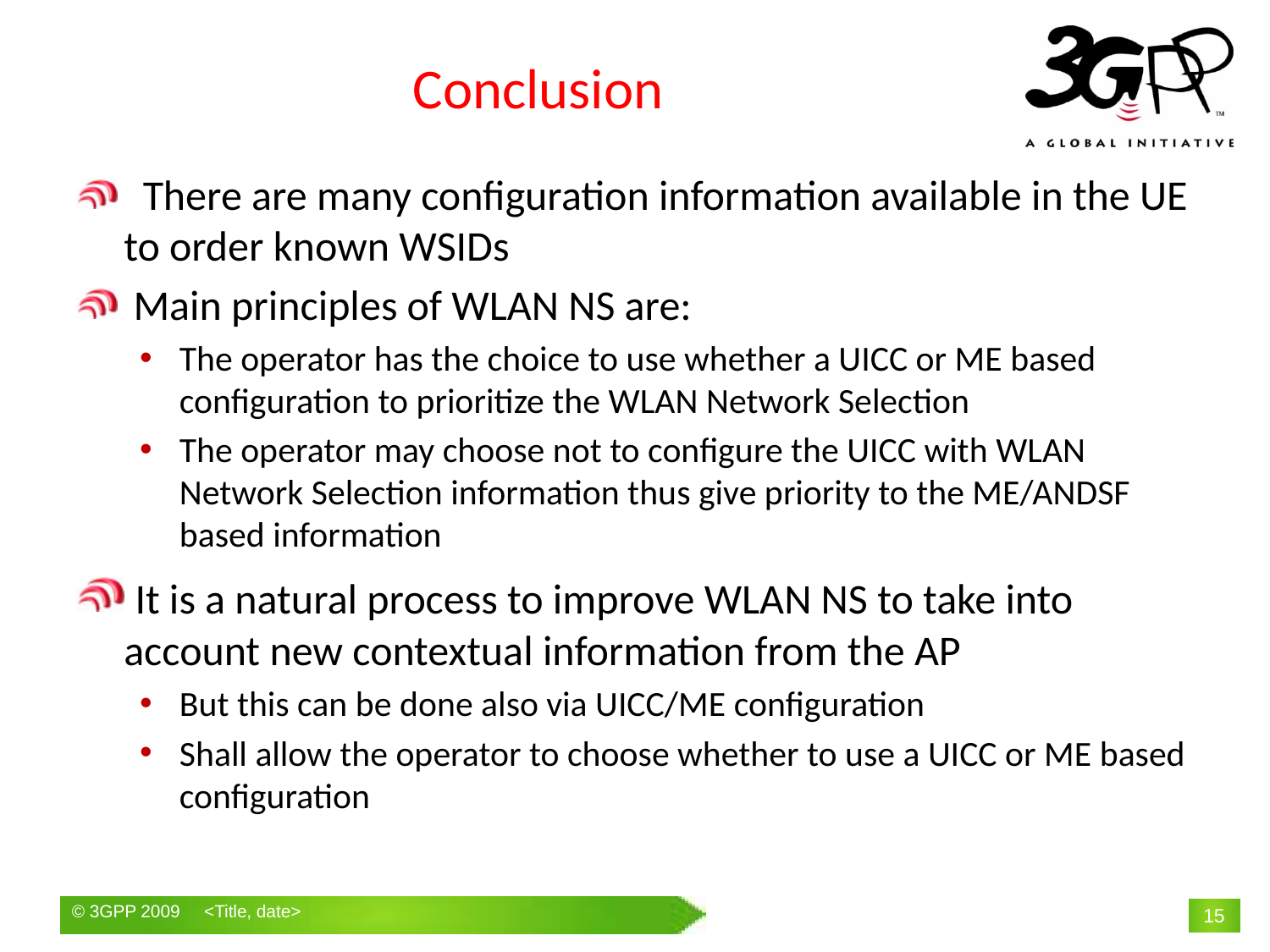

# Conclusion
  There are many configuration information available in the UE to order known WSIDs
 Main principles of WLAN NS are:
The operator has the choice to use whether a UICC or ME based configuration to prioritize the WLAN Network Selection
The operator may choose not to configure the UICC with WLAN Network Selection information thus give priority to the ME/ANDSF based information
 It is a natural process to improve WLAN NS to take into account new contextual information from the AP
But this can be done also via UICC/ME configuration
Shall allow the operator to choose whether to use a UICC or ME based configuration